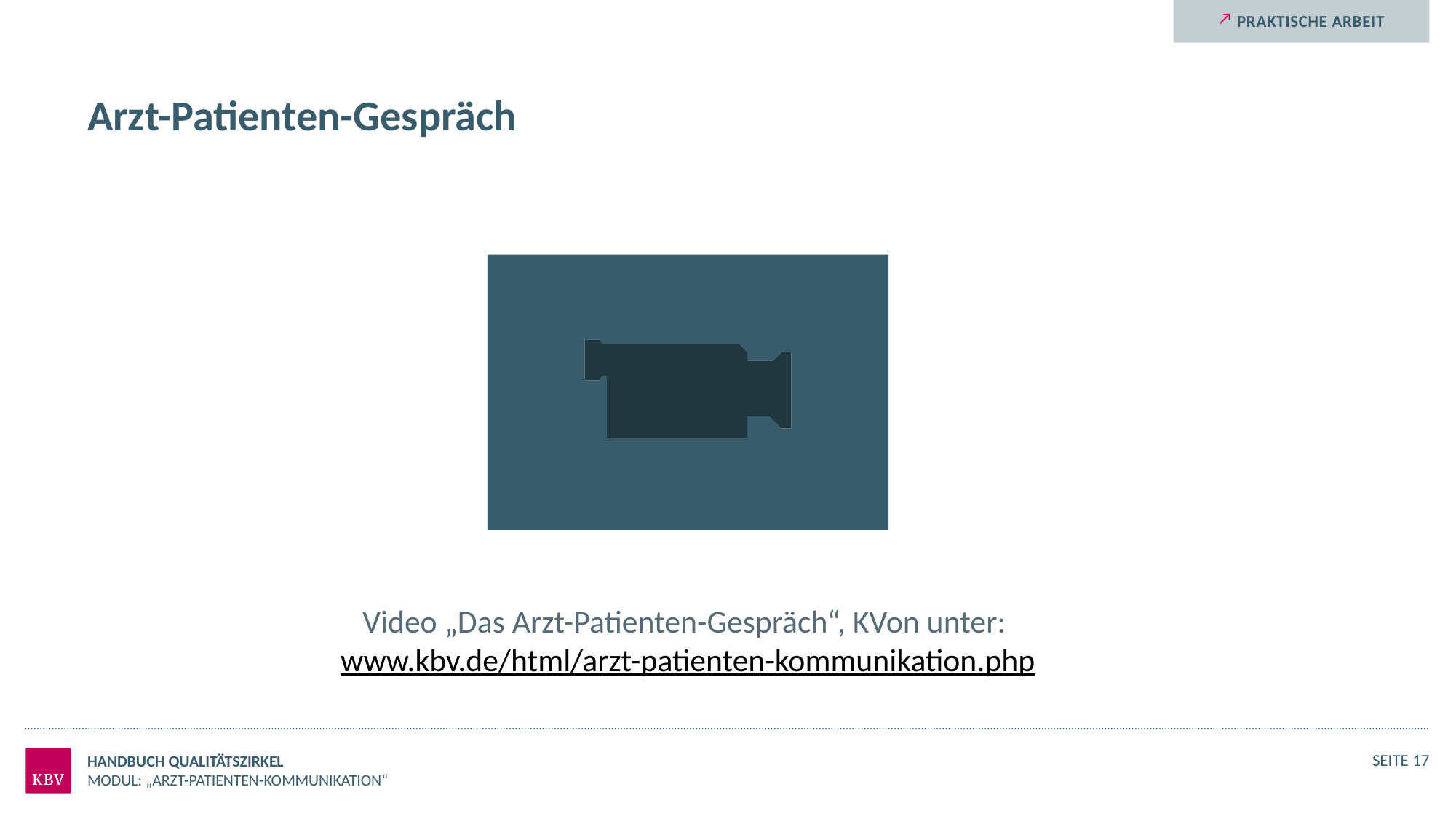

Praktische Arbeit
# Arzt-Patienten-Gespräch

Video „Das Arzt-Patienten-Gespräch“, KVon unter: www.kbv.de/html/arzt-patienten-kommunikation.php
Handbuch Qualitätszirkel
Seite 17
Modul: „Arzt-Patienten-Kommunikation“